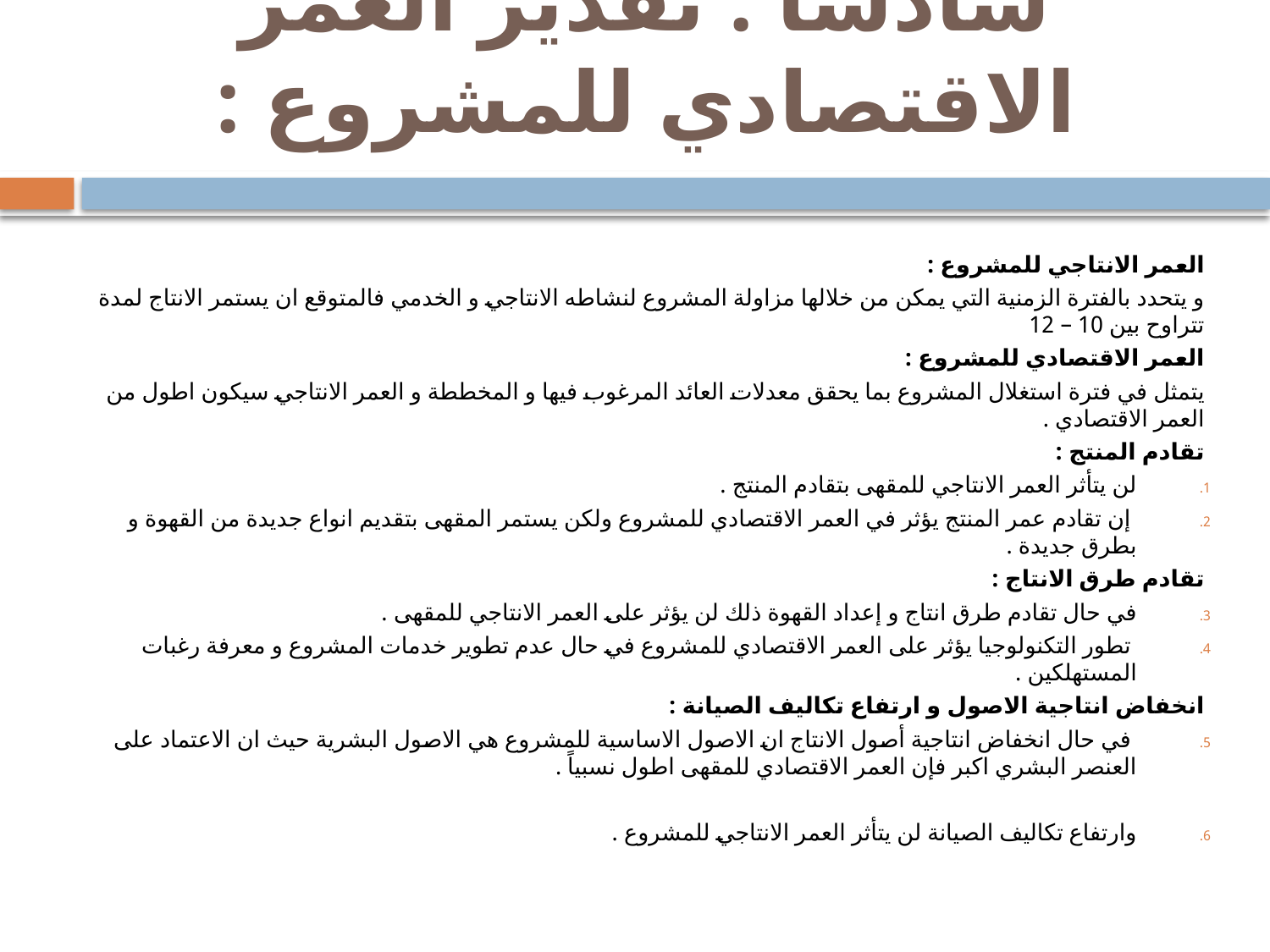

# سادسًا : تقدير العمر الاقتصادي للمشروع :
العمر الانتاجي للمشروع :
و يتحدد بالفترة الزمنية التي يمكن من خلالها مزاولة المشروع لنشاطه الانتاجي و الخدمي فالمتوقع ان يستمر الانتاج لمدة تتراوح بين 10 – 12
العمر الاقتصادي للمشروع :
يتمثل في فترة استغلال المشروع بما يحقق معدلات العائد المرغوب فيها و المخططة و العمر الانتاجي سيكون اطول من العمر الاقتصادي .
تقادم المنتج :
لن يتأثر العمر الانتاجي للمقهى بتقادم المنتج .
 إن تقادم عمر المنتج يؤثر في العمر الاقتصادي للمشروع ولكن يستمر المقهى بتقديم انواع جديدة من القهوة و بطرق جديدة .
تقادم طرق الانتاج :
في حال تقادم طرق انتاج و إعداد القهوة ذلك لن يؤثر على العمر الانتاجي للمقهى .
 تطور التكنولوجيا يؤثر على العمر الاقتصادي للمشروع في حال عدم تطوير خدمات المشروع و معرفة رغبات المستهلكين .
انخفاض انتاجية الاصول و ارتفاع تكاليف الصيانة :
 في حال انخفاض انتاجية أصول الانتاج ان الاصول الاساسية للمشروع هي الاصول البشرية حيث ان الاعتماد على العنصر البشري اكبر فإن العمر الاقتصادي للمقهى اطول نسبياً .

وارتفاع تكاليف الصيانة لن يتأثر العمر الانتاجي للمشروع .